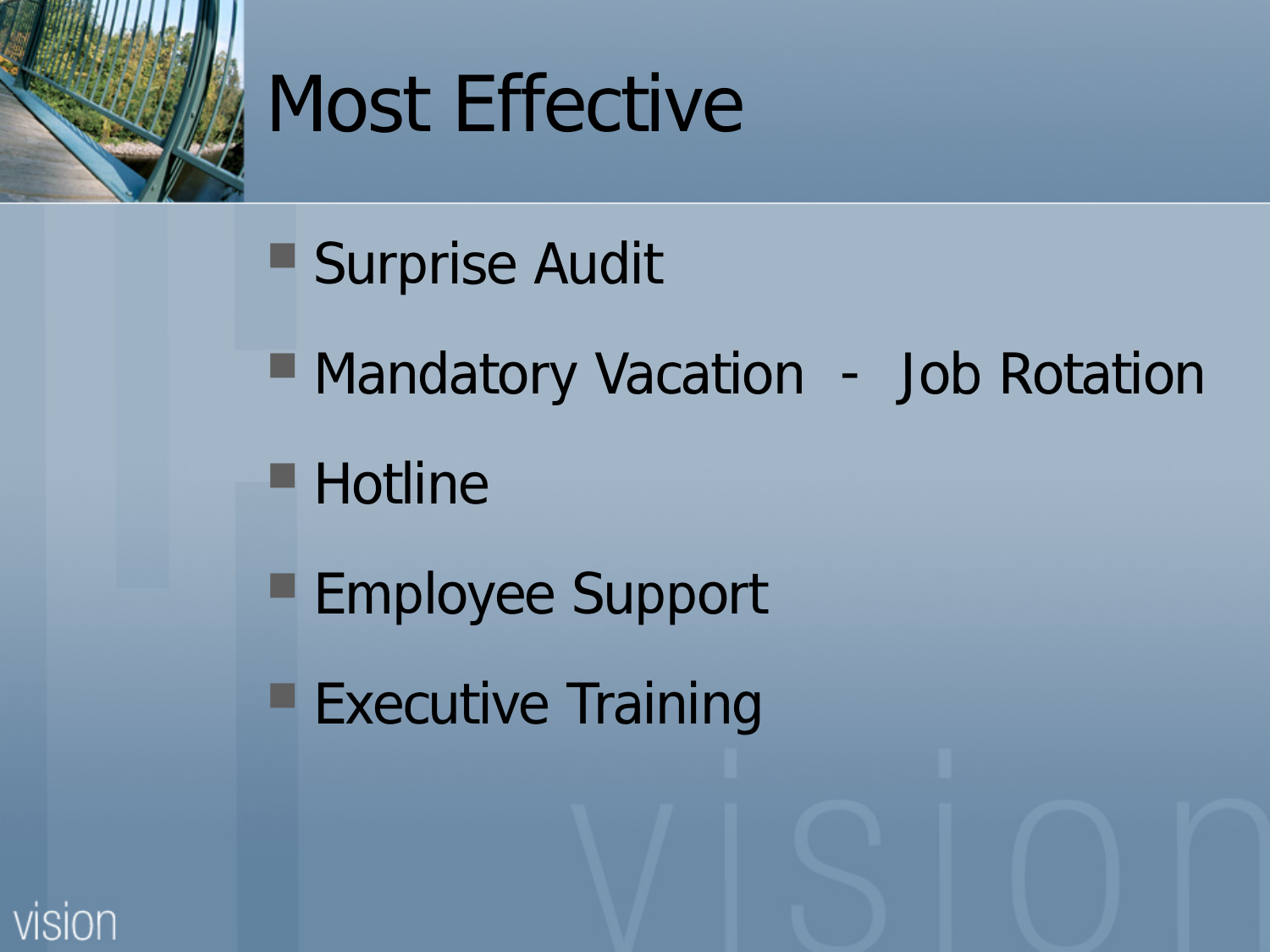

# Most Effective
Surprise Audit
Mandatory Vacation  -  Job Rotation
Hotline
Employee Support
Executive Training